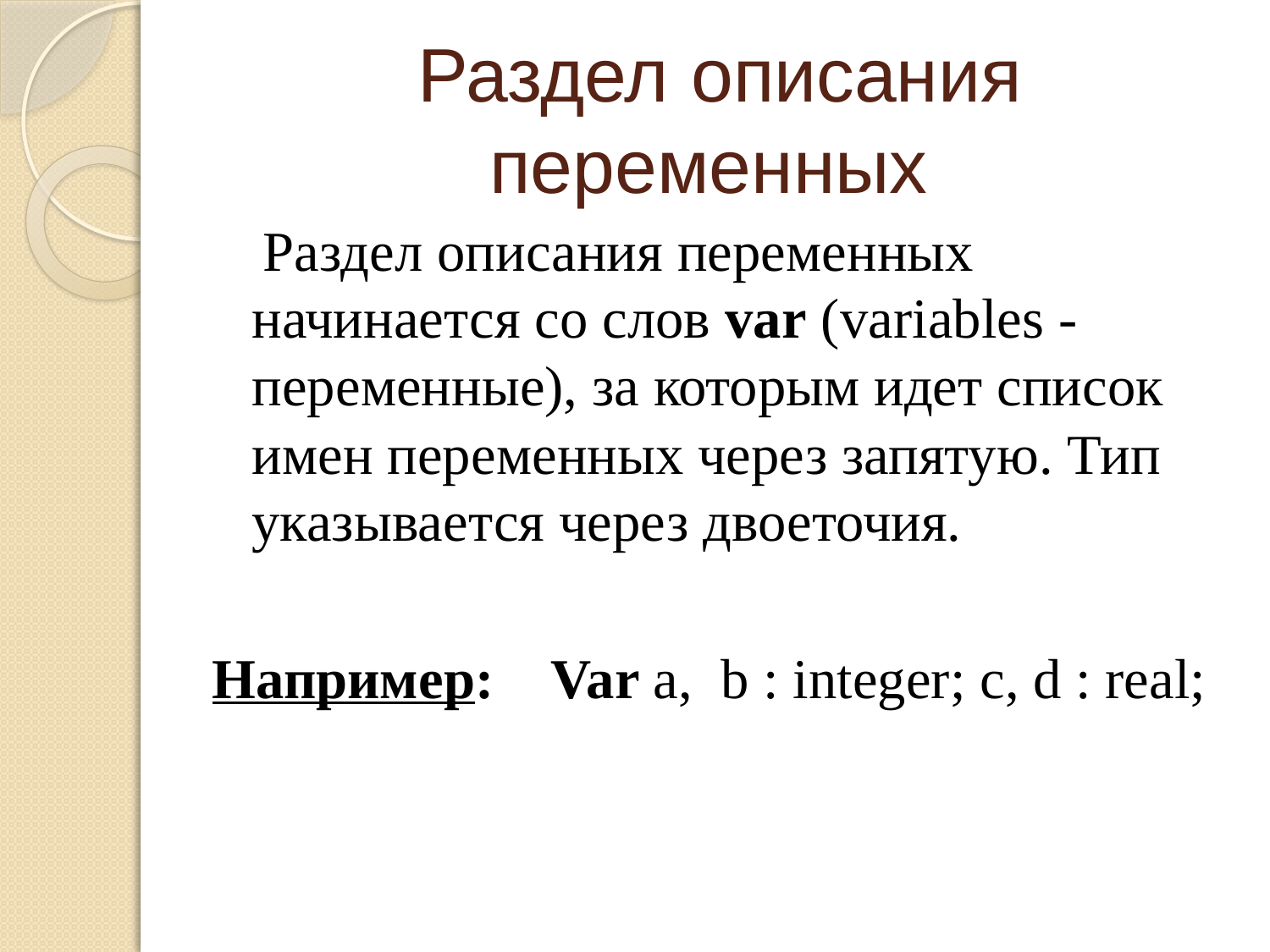

# Раздел описания переменных
   Раздел описания переменных начинается со слов var (variables - переменные), за которым идет список имен переменных через запятую. Тип указывается через двоеточия.

Например:    Var a,  b : integer; c, d : real;